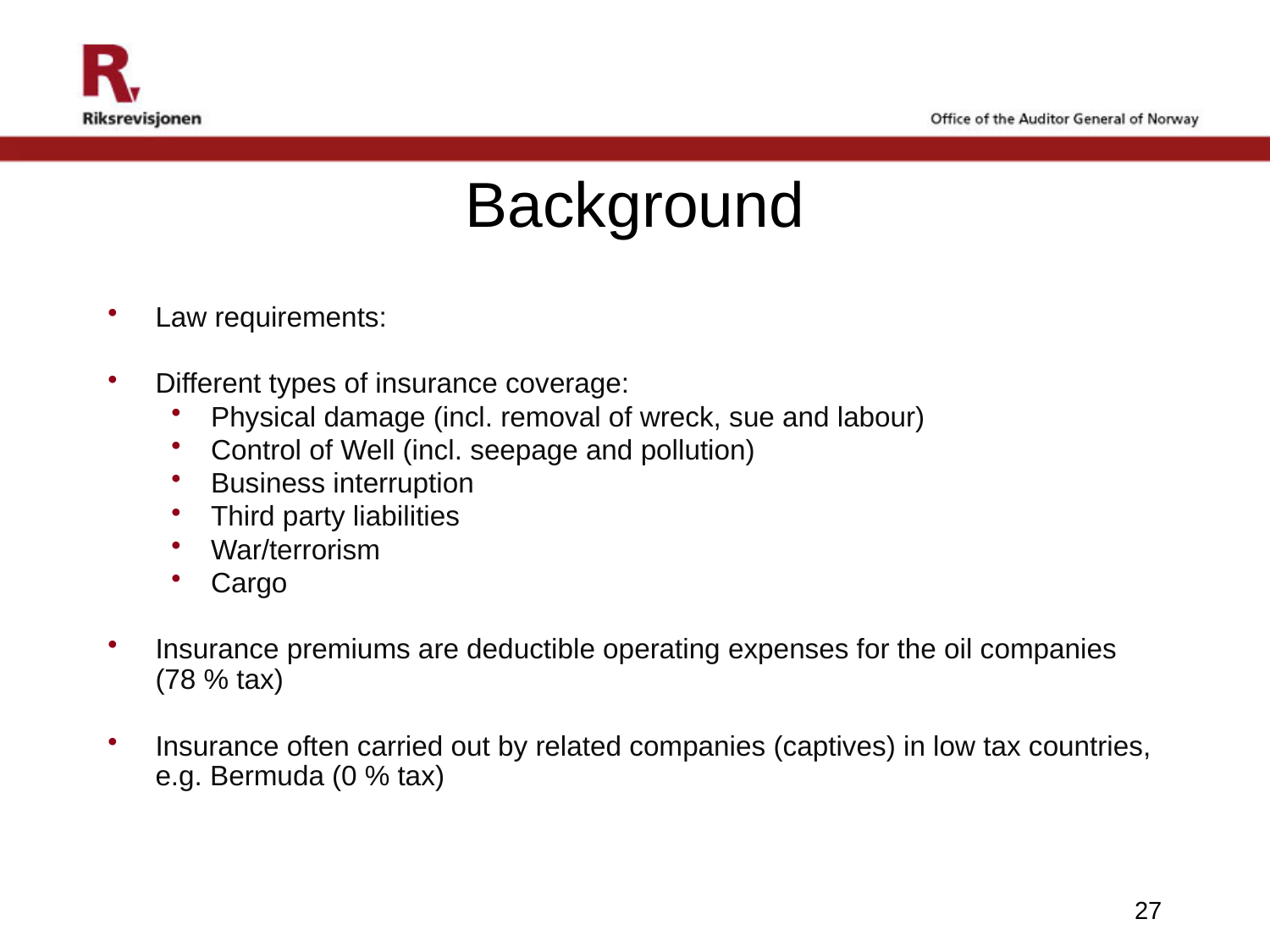

# Background
Law requirements:

Different types of insurance coverage:
Physical damage (incl. removal of wreck, sue and labour)
Control of Well (incl. seepage and pollution)
Business interruption
Third party liabilities
War/terrorism
Cargo

Insurance premiums are deductible operating expenses for the oil companies (78 % tax)

Insurance often carried out by related companies (captives) in low tax countries, e.g. Bermuda (0 % tax)

27